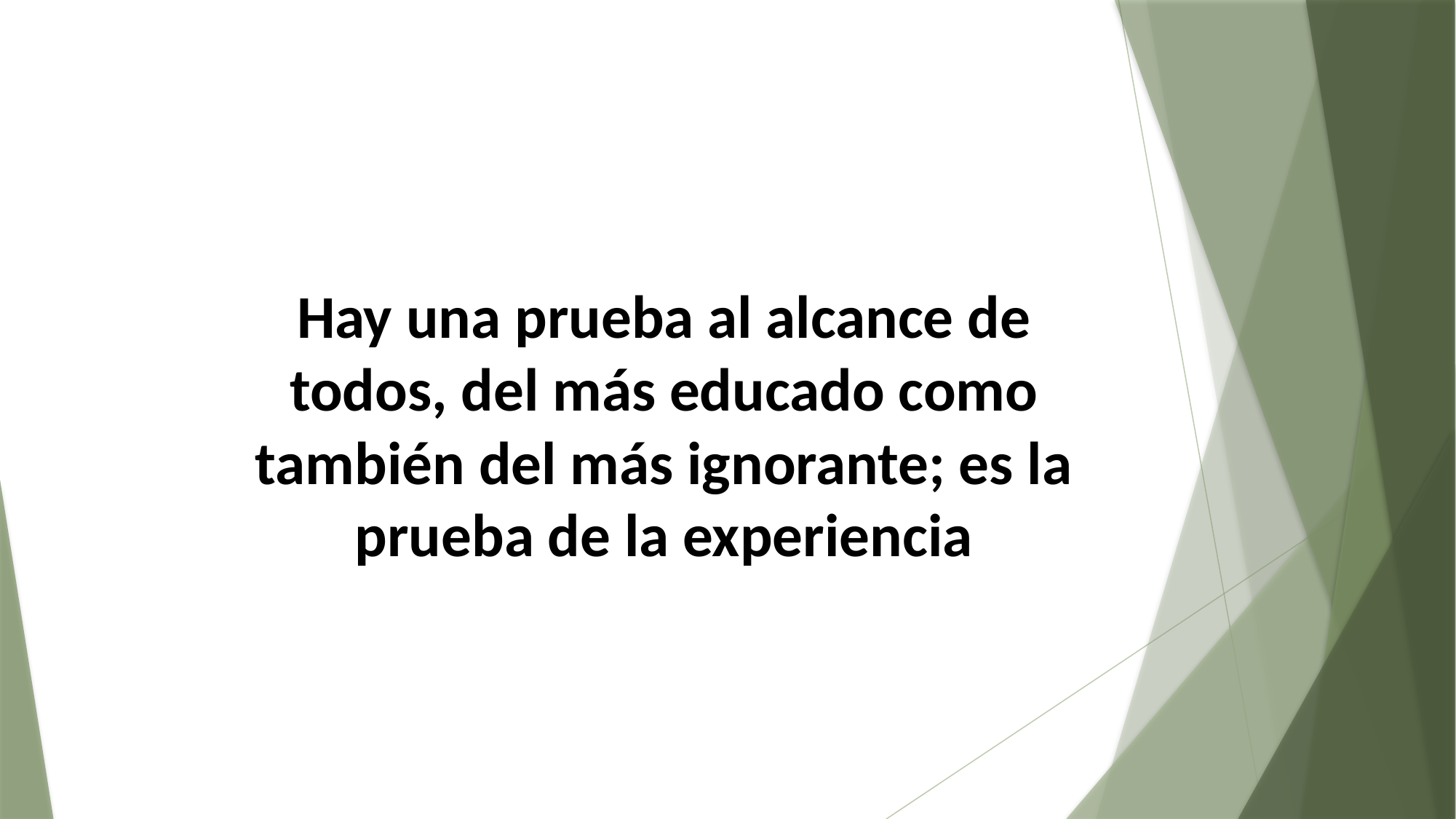

Hay una prueba al alcance de todos, del más educado como también del más ignorante; es la prueba de la experiencia